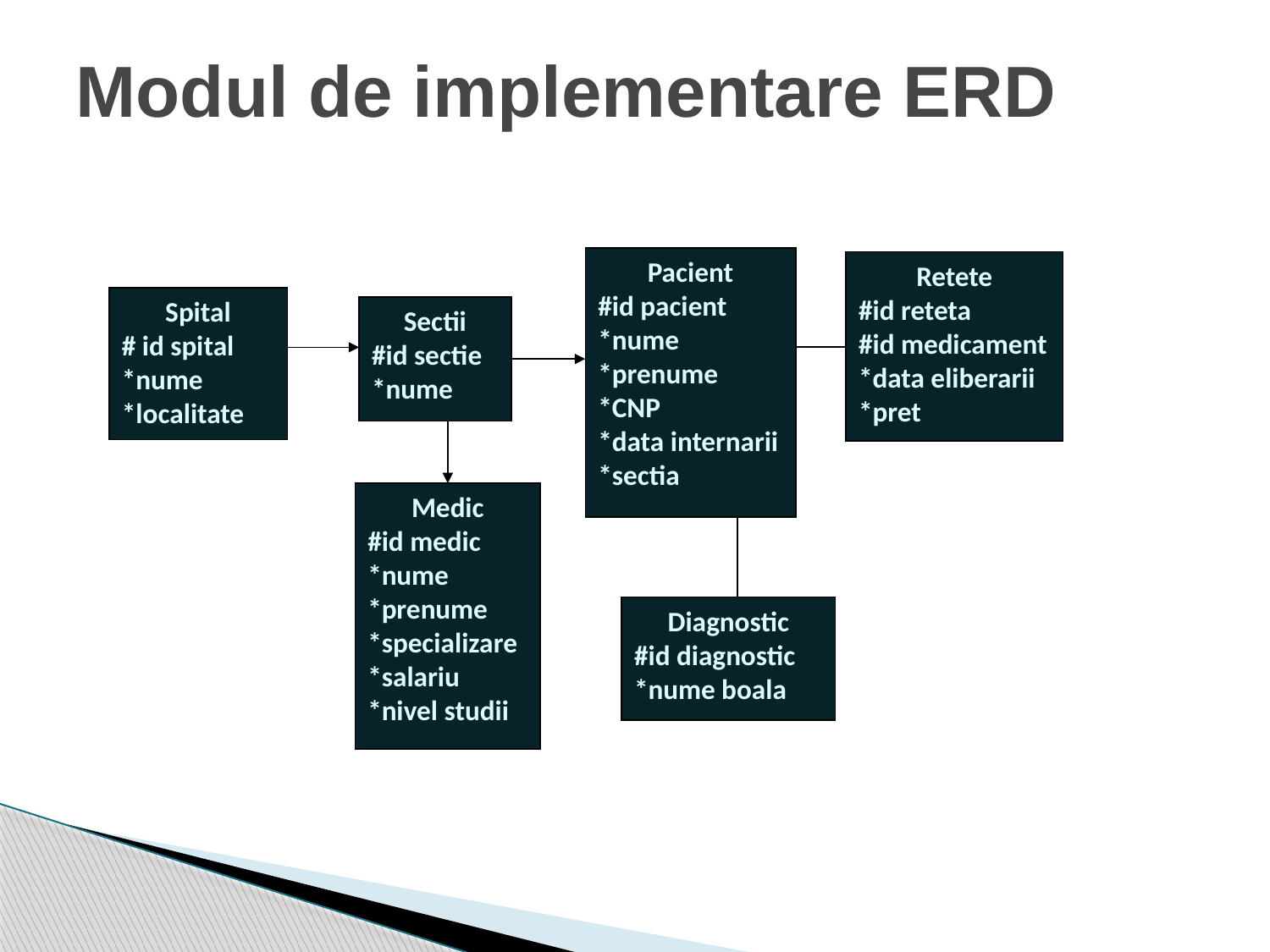

# Modul de implementare ERD
Pacient
#id pacient
*nume
*prenume
*CNP
*data internarii
*sectia
Retete
#id reteta
#id medicament
*data eliberarii
*pret
Spital
# id spital
*nume
*localitate

Sectii
#id sectie
*nume
Medic
#id medic
*nume
*prenume
*specializare
*salariu
*nivel studii
Diagnostic
#id diagnostic
*nume boala